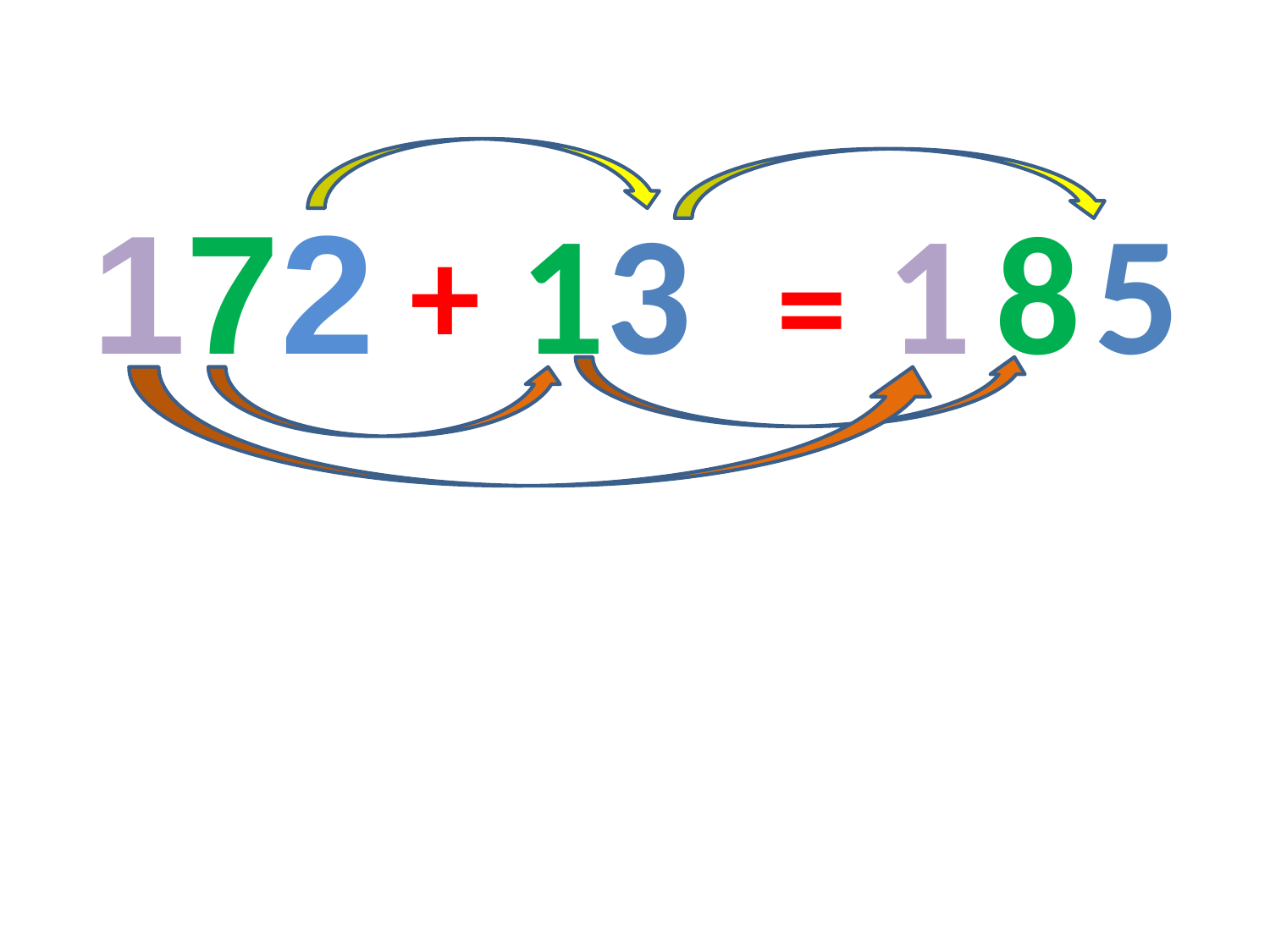

172
13
1
8
5
+
=